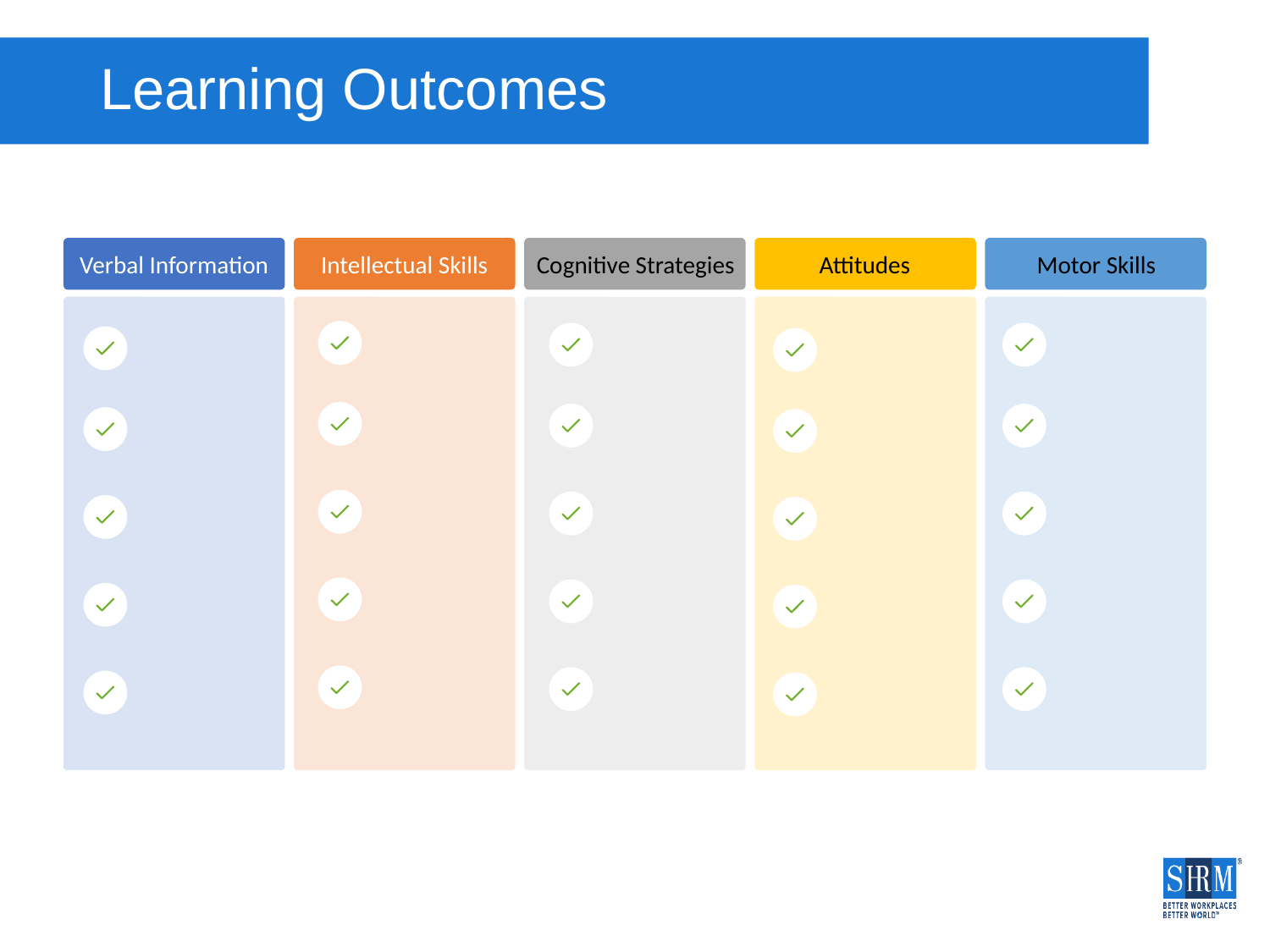

# Learning Outcomes

Cognitive Strategies
Verbal Information
Intellectual Skills
Attitudes
Motor Skills